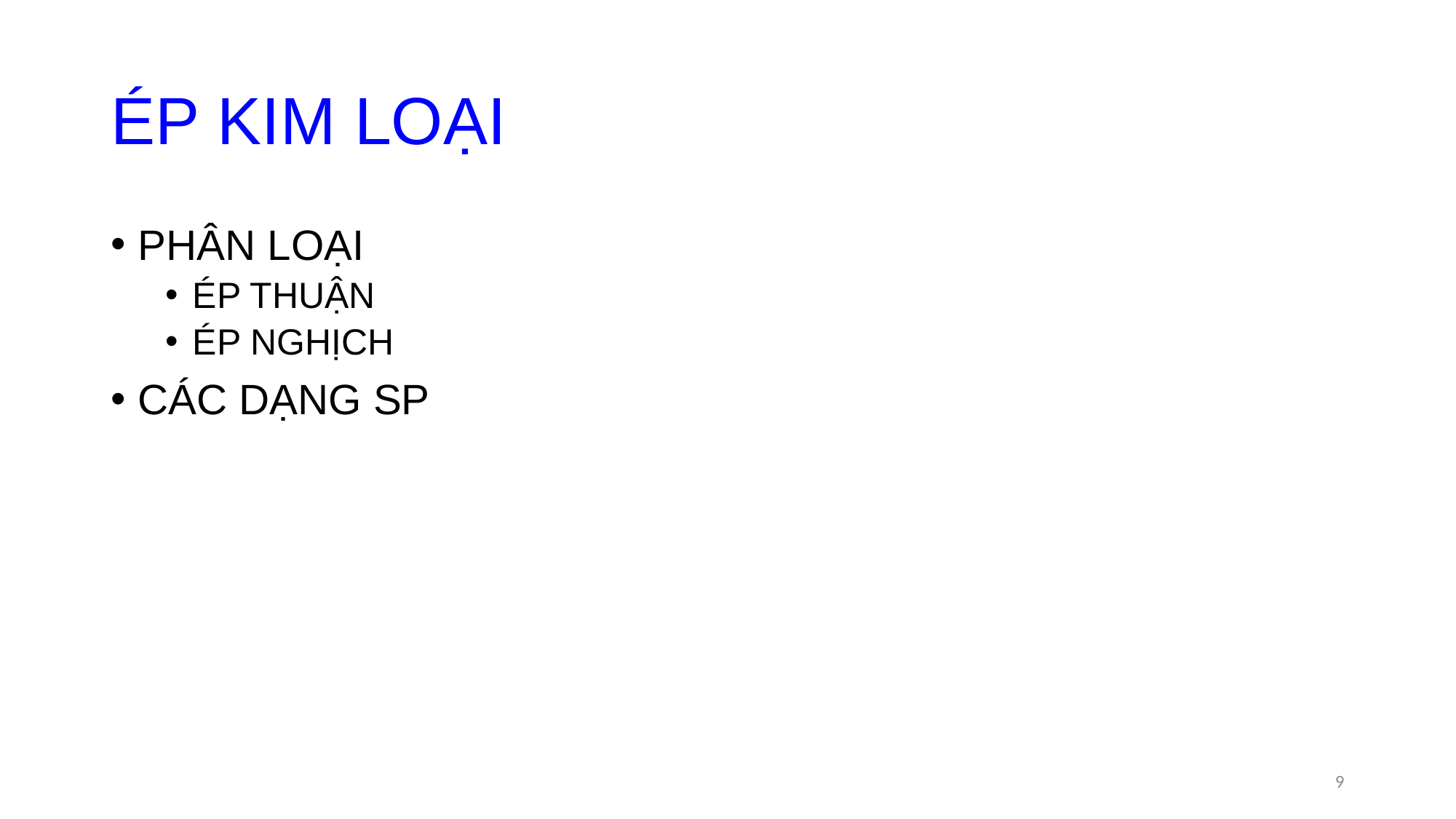

# ÉP KIM LOẠI
PHÂN LOẠI
ÉP THUẬN
ÉP NGHỊCH
CÁC DẠNG SP

9